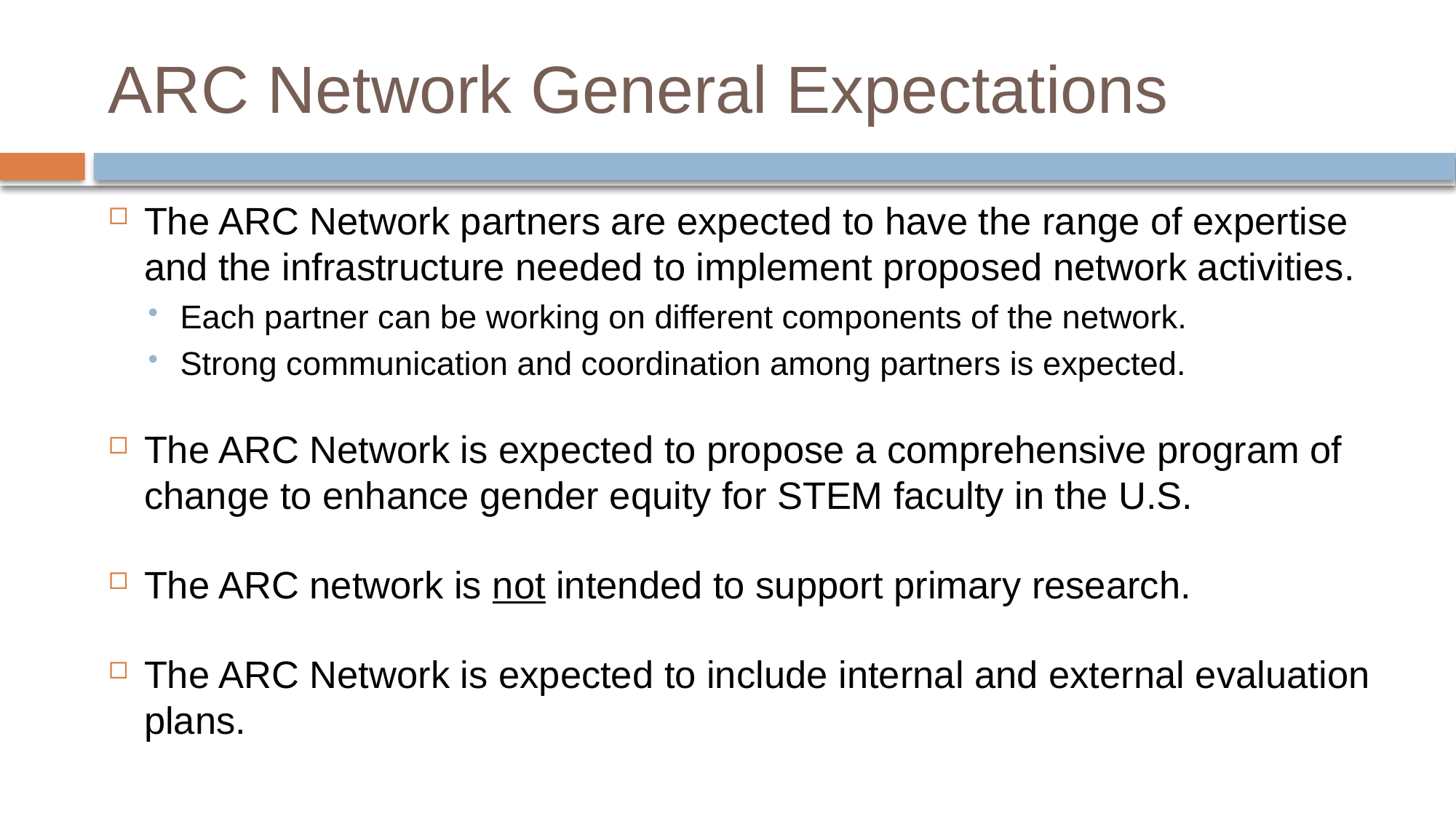

# ARC Network General Expectations
The ARC Network partners are expected to have the range of expertise and the infrastructure needed to implement proposed network activities.
Each partner can be working on different components of the network.
Strong communication and coordination among partners is expected.

The ARC Network is expected to propose a comprehensive program of change to enhance gender equity for STEM faculty in the U.S.

The ARC network is not intended to support primary research.

The ARC Network is expected to include internal and external evaluation plans.